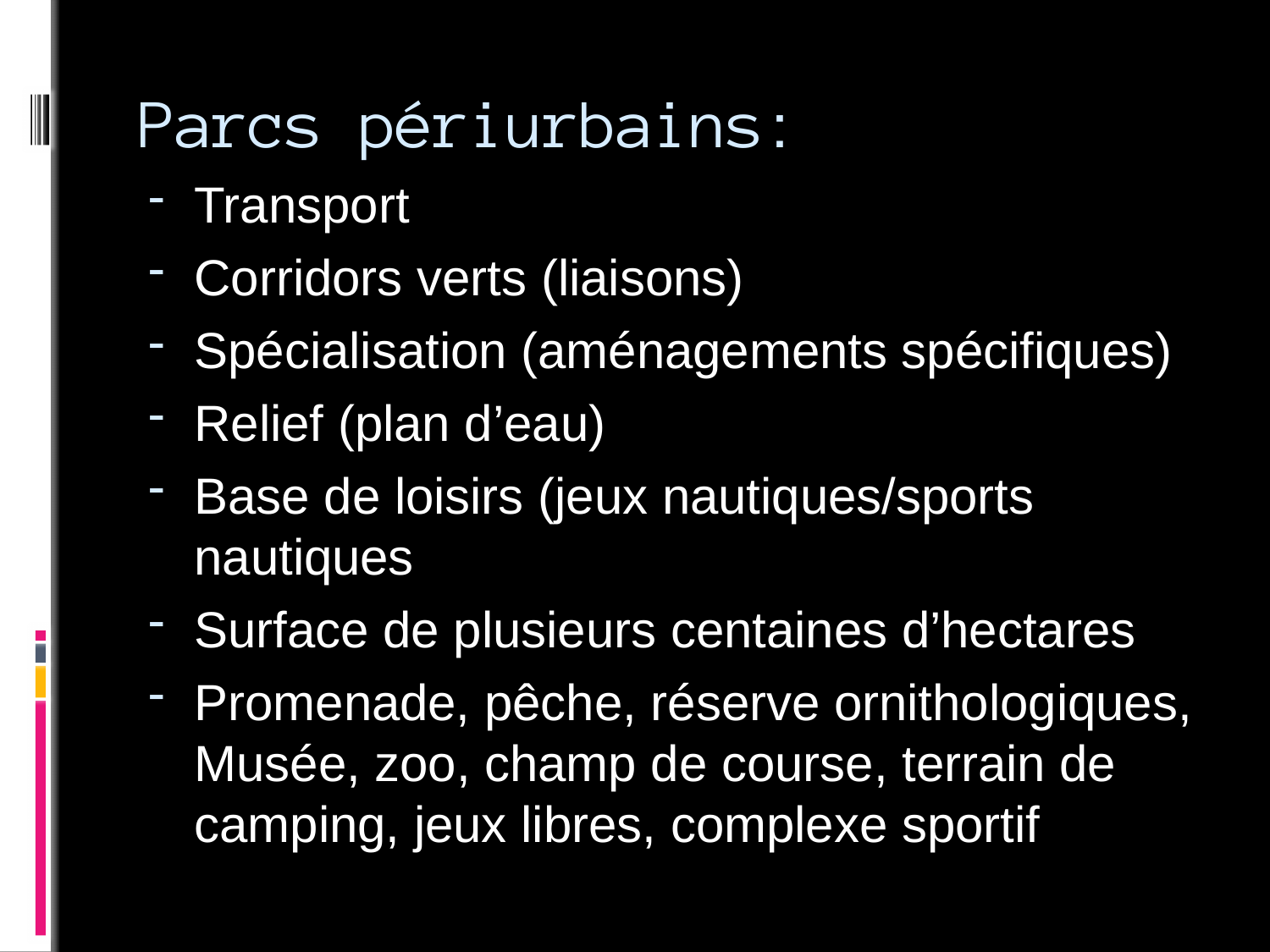

# Parcs périurbains:
Transport
Corridors verts (liaisons)
Spécialisation (aménagements spécifiques)
Relief (plan d’eau)
Base de loisirs (jeux nautiques/sports nautiques
Surface de plusieurs centaines d’hectares
Promenade, pêche, réserve ornithologiques, Musée, zoo, champ de course, terrain de camping, jeux libres, complexe sportif